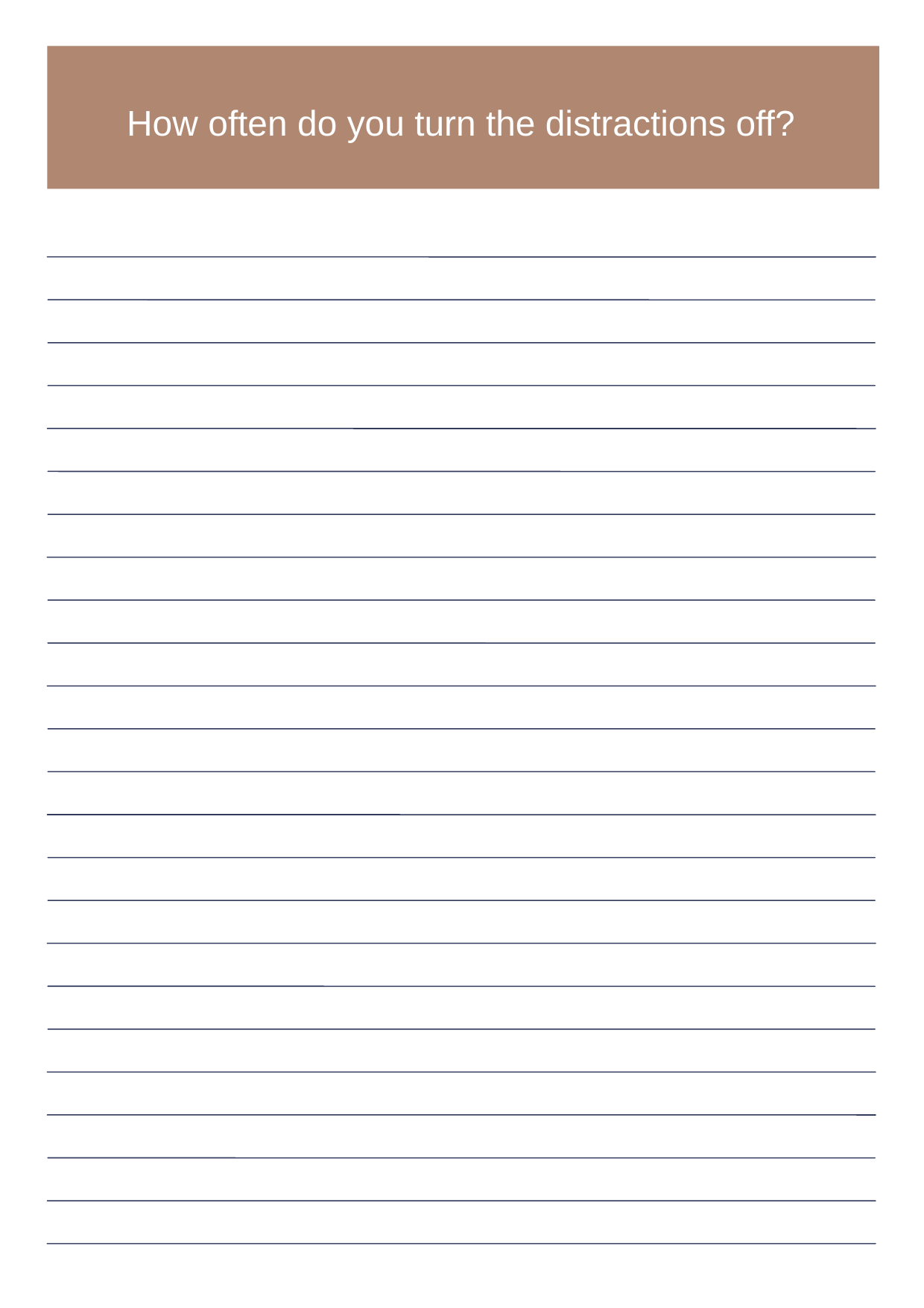

How often do you turn the distractions off?